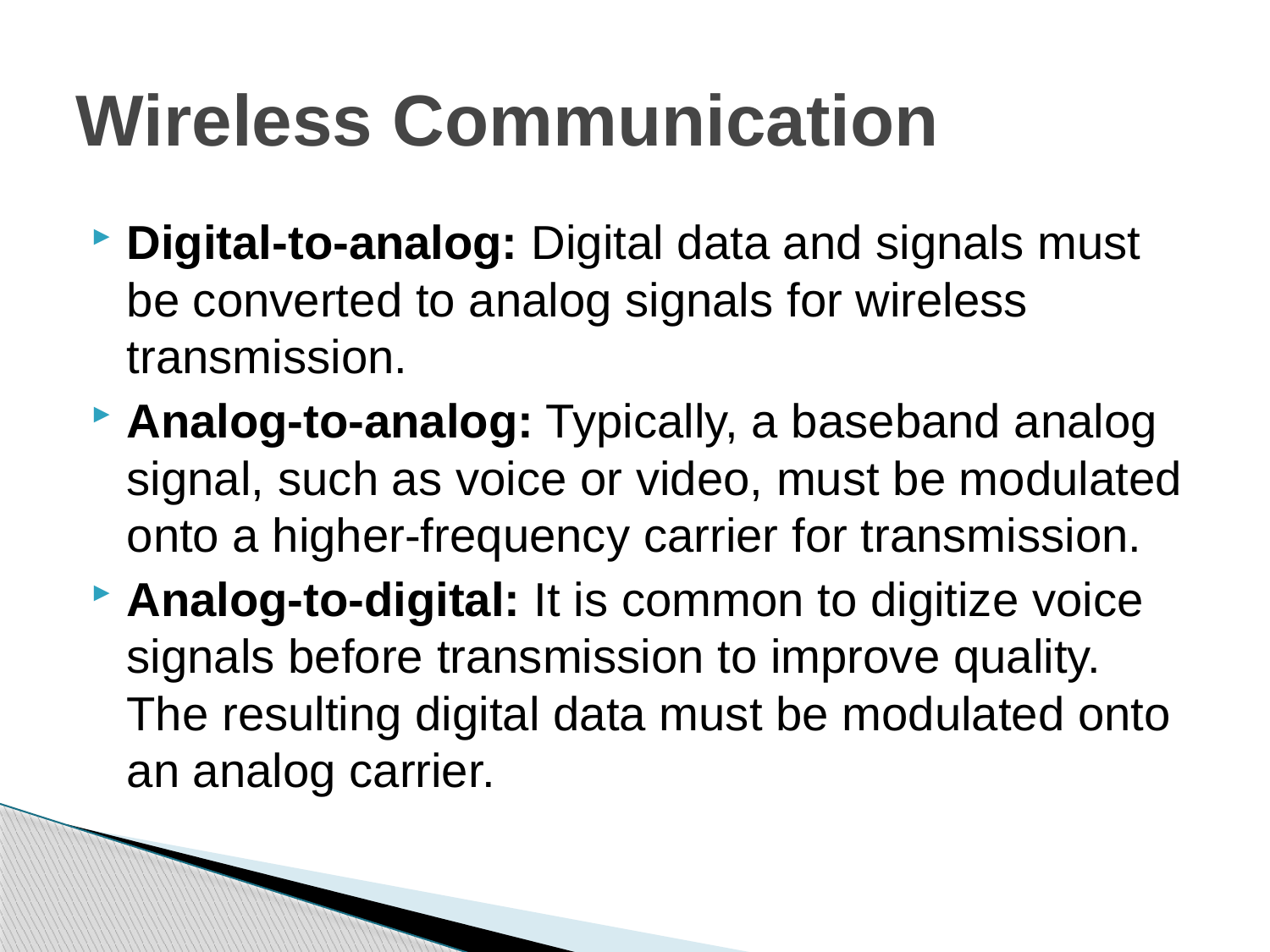

# Wireless Communication
Digital-to-analog: Digital data and signals must be converted to analog signals for wireless transmission.
Analog-to-analog: Typically, a baseband analog signal, such as voice or video, must be modulated onto a higher-frequency carrier for transmission.
Analog-to-digital: It is common to digitize voice signals before transmission to improve quality. The resulting digital data must be modulated onto an analog carrier.